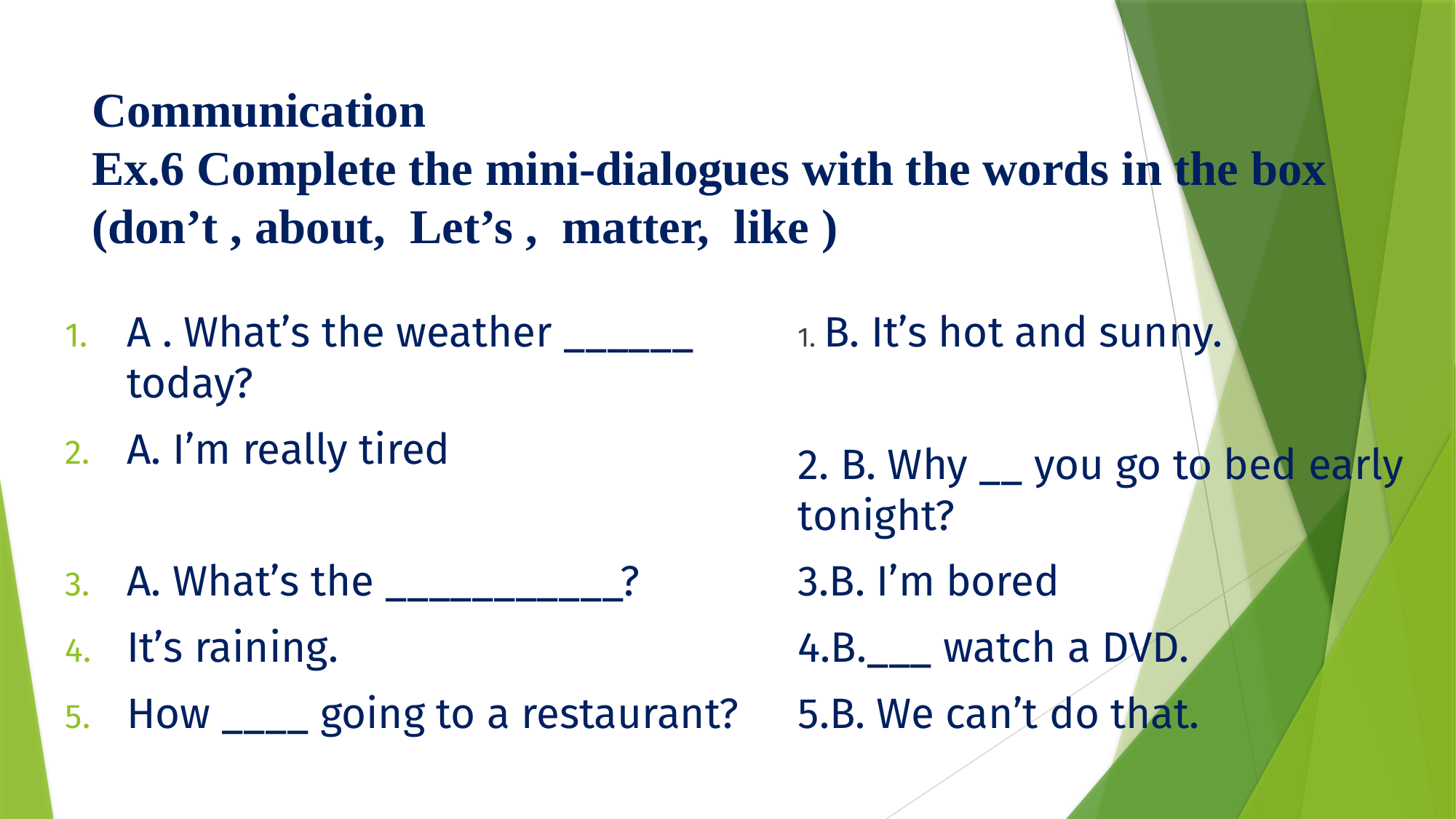

# Communication Ex.6 Complete the mini-dialogues with the words in the box (don’t , about,  Let’s ,  matter,  like )
A . What’s the weather ______ today?
A. I’m really tired

A. What’s the ___________?
It’s raining.
How ____ going to a restaurant?

1. B. It’s hot and sunny.

2. B. Why __ you go to bed early tonight?
3.B. I’m bored
4.B.___ watch a DVD.
5.B. We can’t do that.